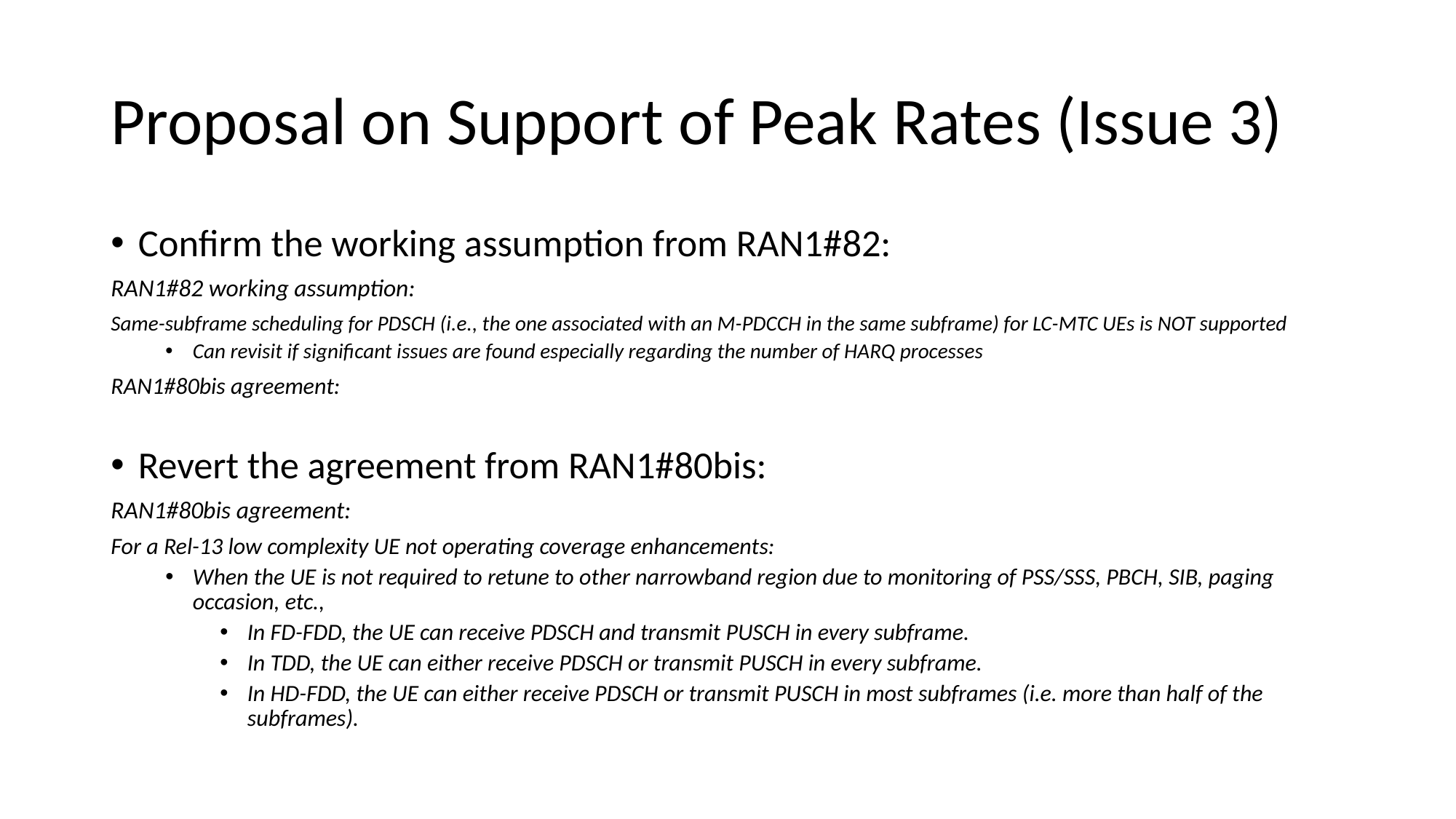

# Proposal on Support of Peak Rates (Issue 3)
Confirm the working assumption from RAN1#82:
RAN1#82 working assumption:
Same-subframe scheduling for PDSCH (i.e., the one associated with an M-PDCCH in the same subframe) for LC-MTC UEs is NOT supported
Can revisit if significant issues are found especially regarding the number of HARQ processes
RAN1#80bis agreement:

Revert the agreement from RAN1#80bis:
RAN1#80bis agreement:
For a Rel-13 low complexity UE not operating coverage enhancements:
When the UE is not required to retune to other narrowband region due to monitoring of PSS/SSS, PBCH, SIB, paging occasion, etc.,
In FD-FDD, the UE can receive PDSCH and transmit PUSCH in every subframe.
In TDD, the UE can either receive PDSCH or transmit PUSCH in every subframe.
In HD-FDD, the UE can either receive PDSCH or transmit PUSCH in most subframes (i.e. more than half of the subframes).